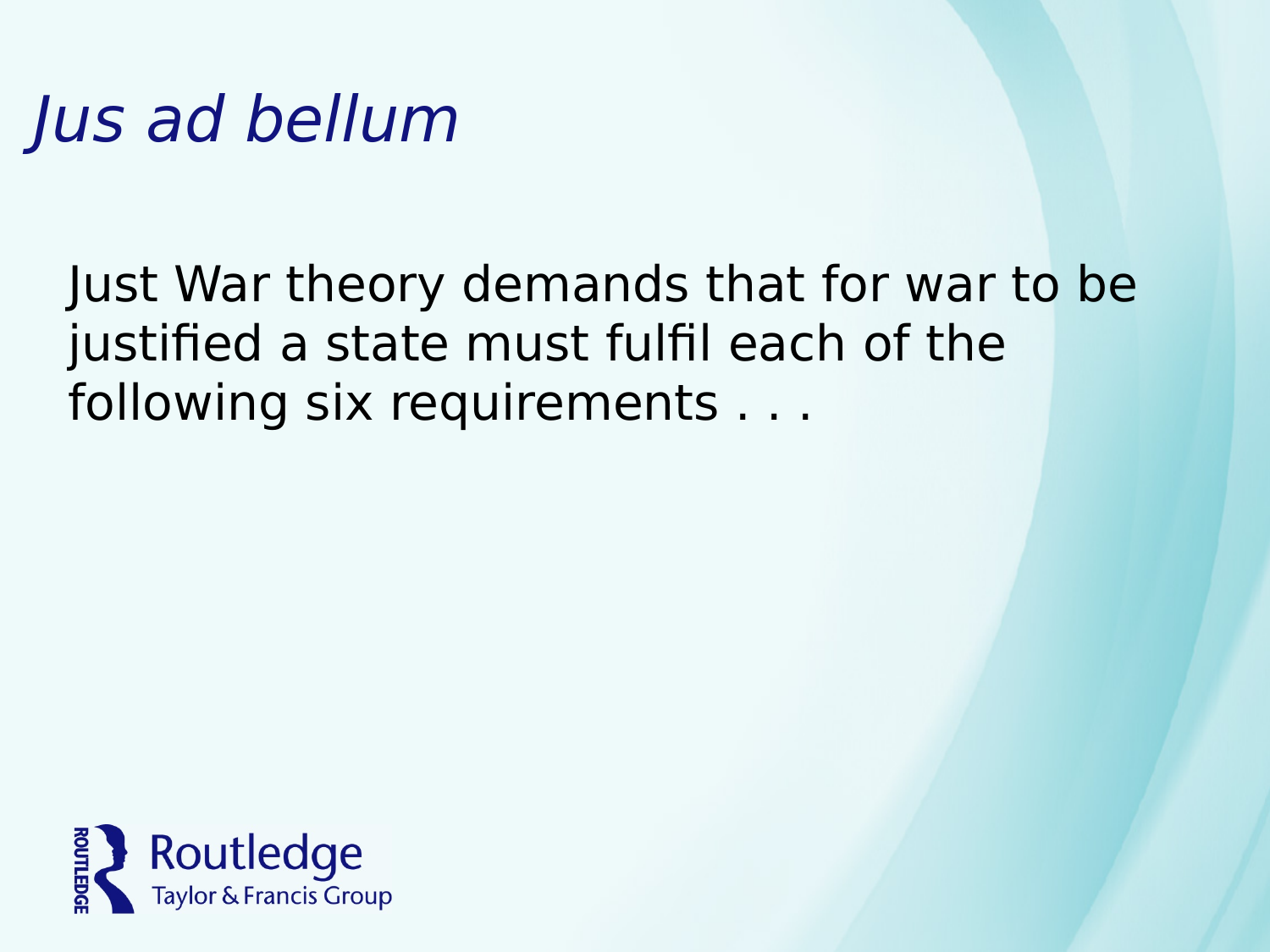

# Jus ad bellum
Just War theory demands that for war to be justified a state must fulfil each of the following six requirements . . .